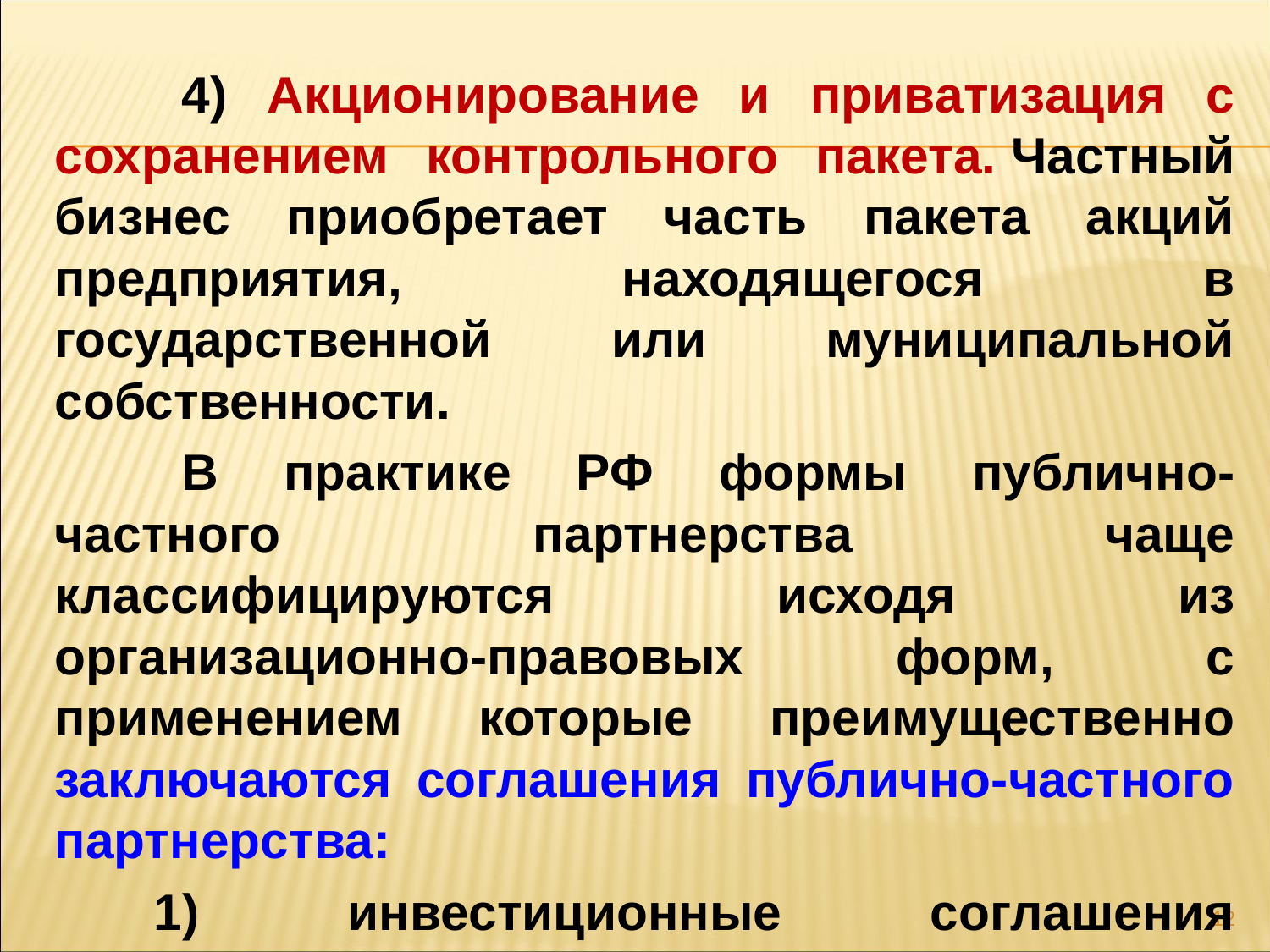

4) Акционирование и приватизация с сохранением контрольного пакета. Частный бизнес приобретает часть пакета акций предприятия, находящегося в государственной или муниципальной собственности.
	В практике РФ формы публично-частного партнерства чаще классифицируются исходя из организационно-правовых форм, с применением которые преимущественно заключаются соглашения публично-частного партнерства:
1) инвестиционные соглашения (контракты с инвестиционными обязательствами частного бизнеса);

12